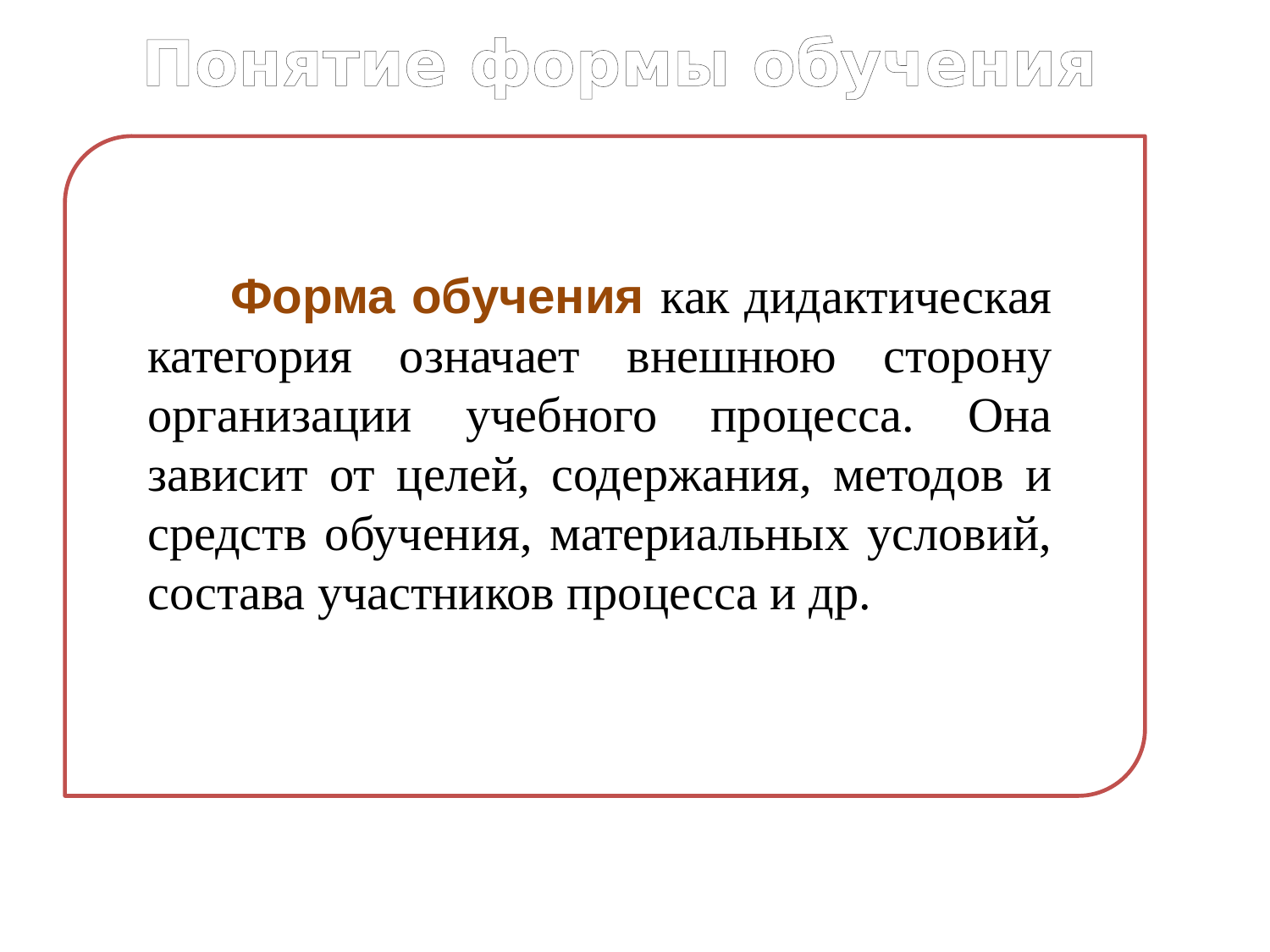

Понятие формы обучения

     Форма обучения как дидактическая категория означает внешнюю сторону организации учебного процесса. Она зависит от целей, содержания, методов и средств обучения, материальных условий, состава участников процесса и др.